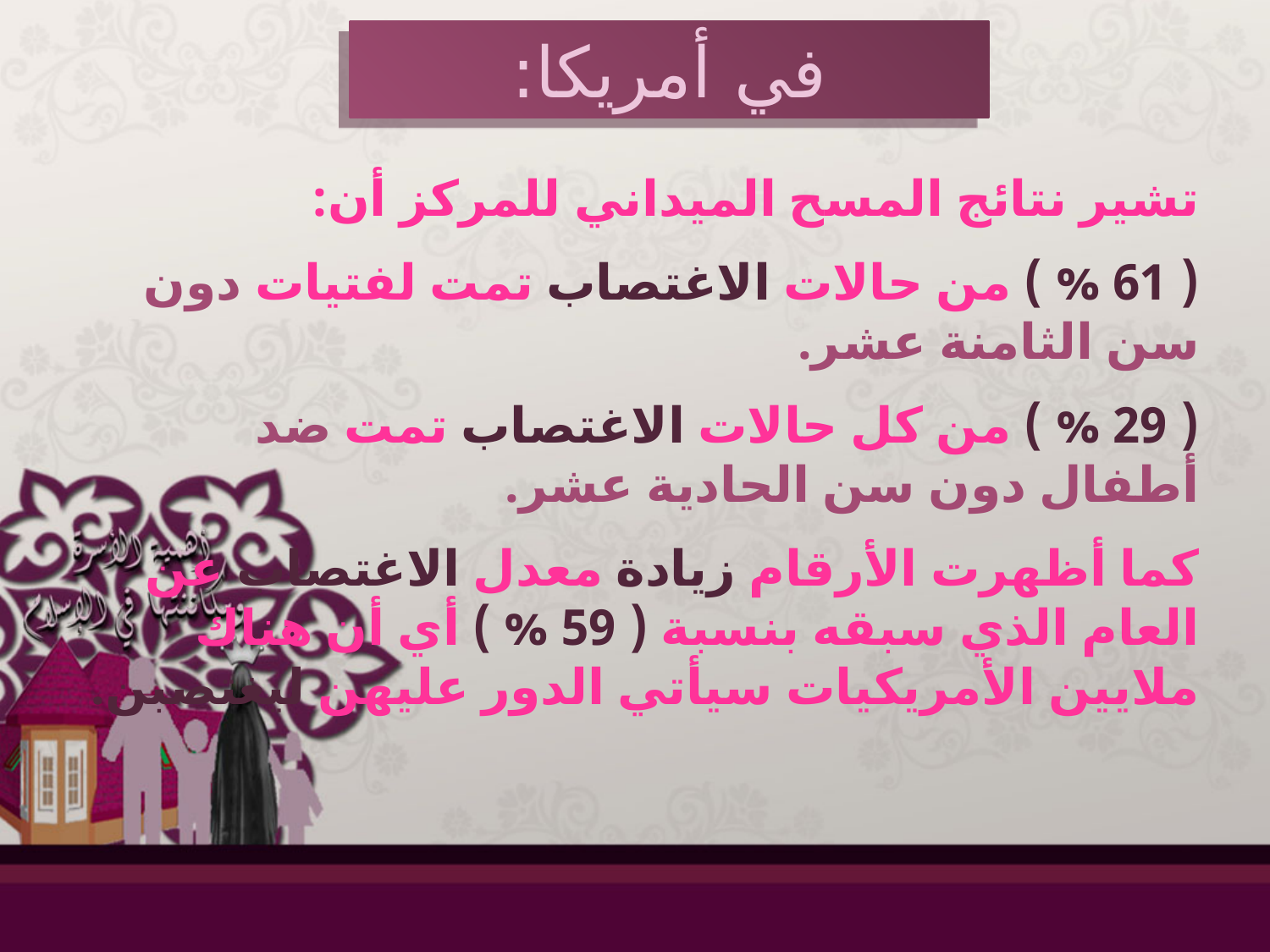

في أمريكا:
تشير نتائج المسح الميداني للمركز أن:
( 61 % ) من حالات الاغتصاب تمت لفتيات دون سن الثامنة عشر.
( 29 % ) من كل حالات الاغتصاب تمت ضد أطفال دون سن الحادية عشر.
كما أظهرت الأرقام زيادة معدل الاغتصاب عن العام الذي سبقه بنسبة ( 59 % ) أي أن هناك ملايين الأمريكيات سيأتي الدور عليهن ليغتصبن.